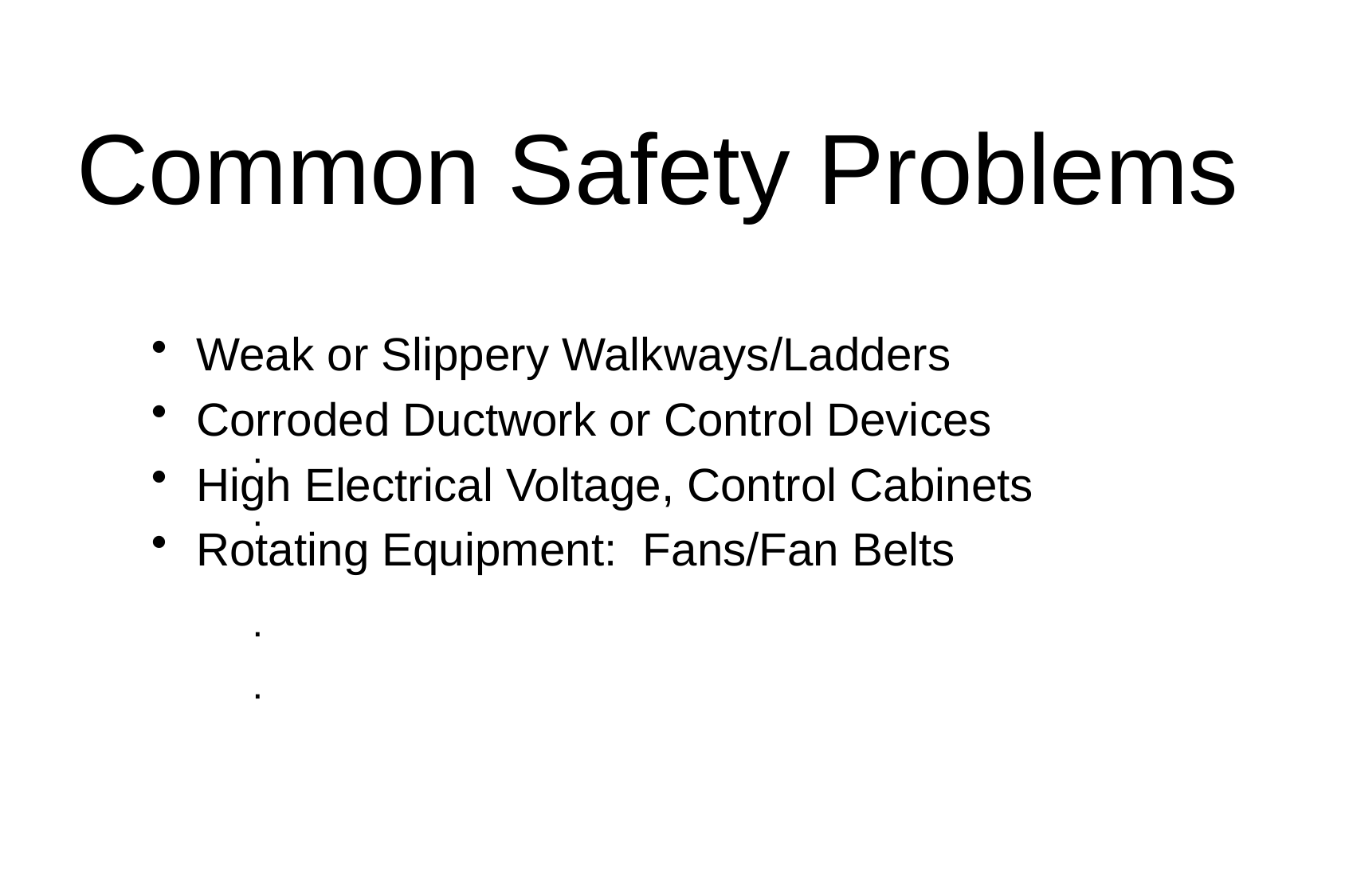

# Common Safety Problems
Weak or Slippery Walkways/Ladders
Corroded Ductwork or Control Devices
High Electrical Voltage, Control Cabinets
Rotating Equipment:  Fans/Fan Belts
·
·
·
·